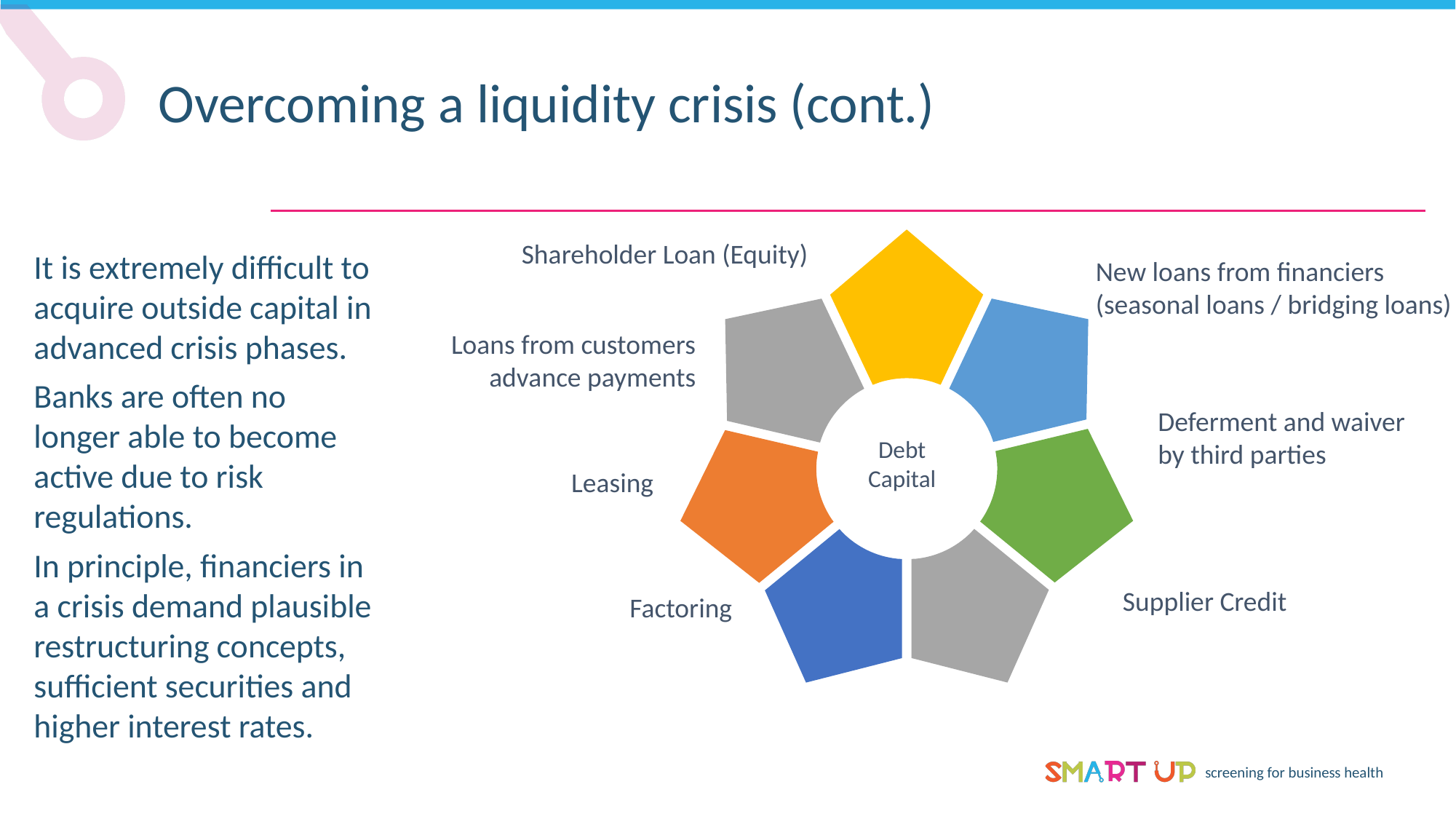

Overcoming a liquidity crisis (cont.)

Shareholder Loan (Equity)
It is extremely difficult to acquire outside capital in advanced crisis phases.
Banks are often no longer able to become active due to risk regulations.
In principle, financiers in a crisis demand plausible restructuring concepts, sufficient securities and higher interest rates.
New loans from financiers
(seasonal loans / bridging loans)

Loans from customers
advance payments
Deferment and waiver
by third parties
Debt
Capital

Leasing

Supplier Credit
Factoring